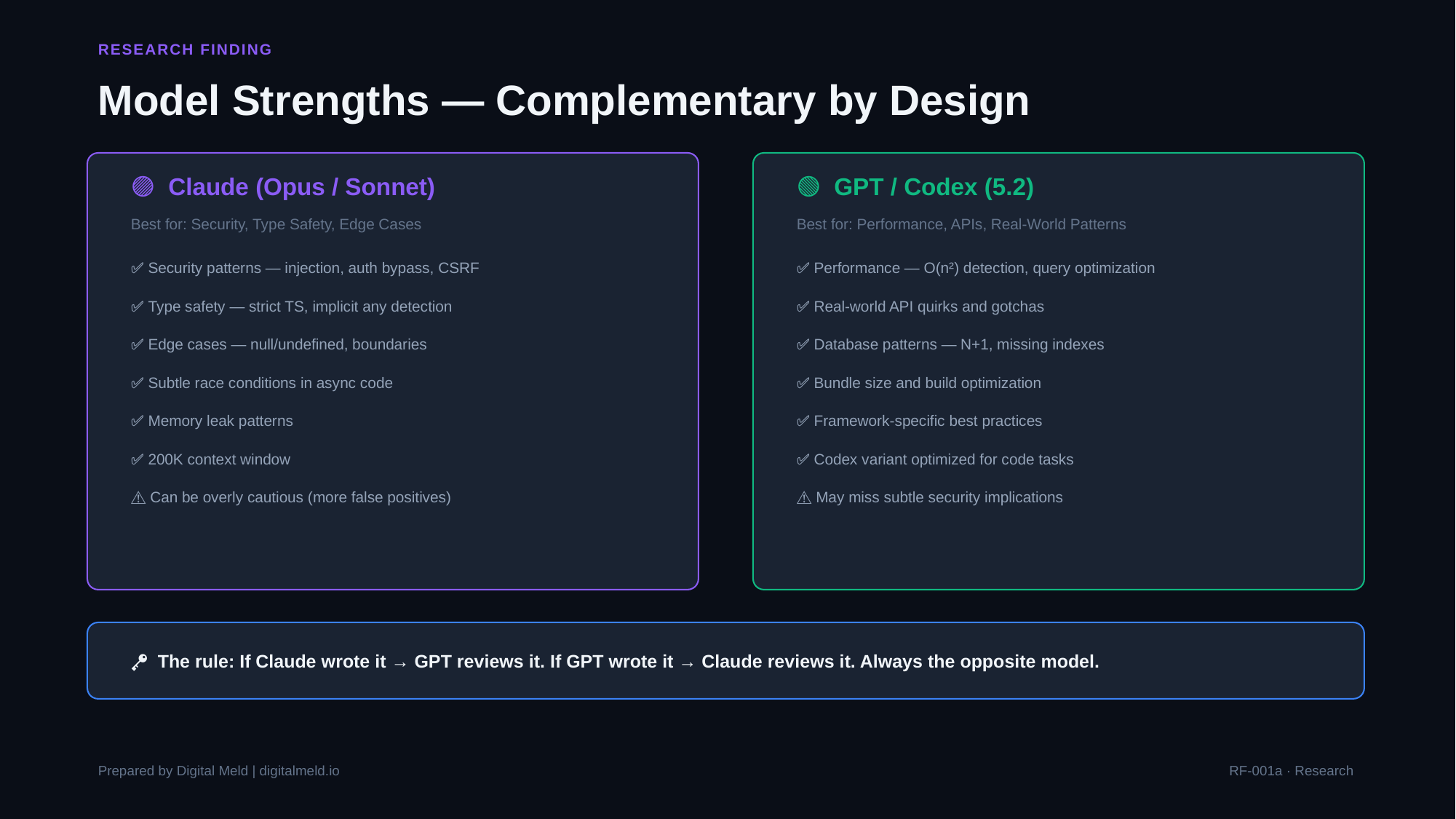

RESEARCH FINDING
Model Strengths — Complementary by Design

🟣  Claude (Opus / Sonnet)
🟢  GPT / Codex (5.2)
Best for: Security, Type Safety, Edge Cases
Best for: Performance, APIs, Real-World Patterns
✅ Security patterns — injection, auth bypass, CSRF
✅ Performance — O(n²) detection, query optimization
✅ Type safety — strict TS, implicit any detection
✅ Real-world API quirks and gotchas
✅ Edge cases — null/undefined, boundaries
✅ Database patterns — N+1, missing indexes
✅ Subtle race conditions in async code
✅ Bundle size and build optimization
✅ Memory leak patterns
✅ Framework-specific best practices
✅ 200K context window
✅ Codex variant optimized for code tasks
⚠️ Can be overly cautious (more false positives)
⚠️ May miss subtle security implications

🔑  The rule: If Claude wrote it → GPT reviews it. If GPT wrote it → Claude reviews it. Always the opposite model.
Prepared by Digital Meld | digitalmeld.io
RF-001a · Research